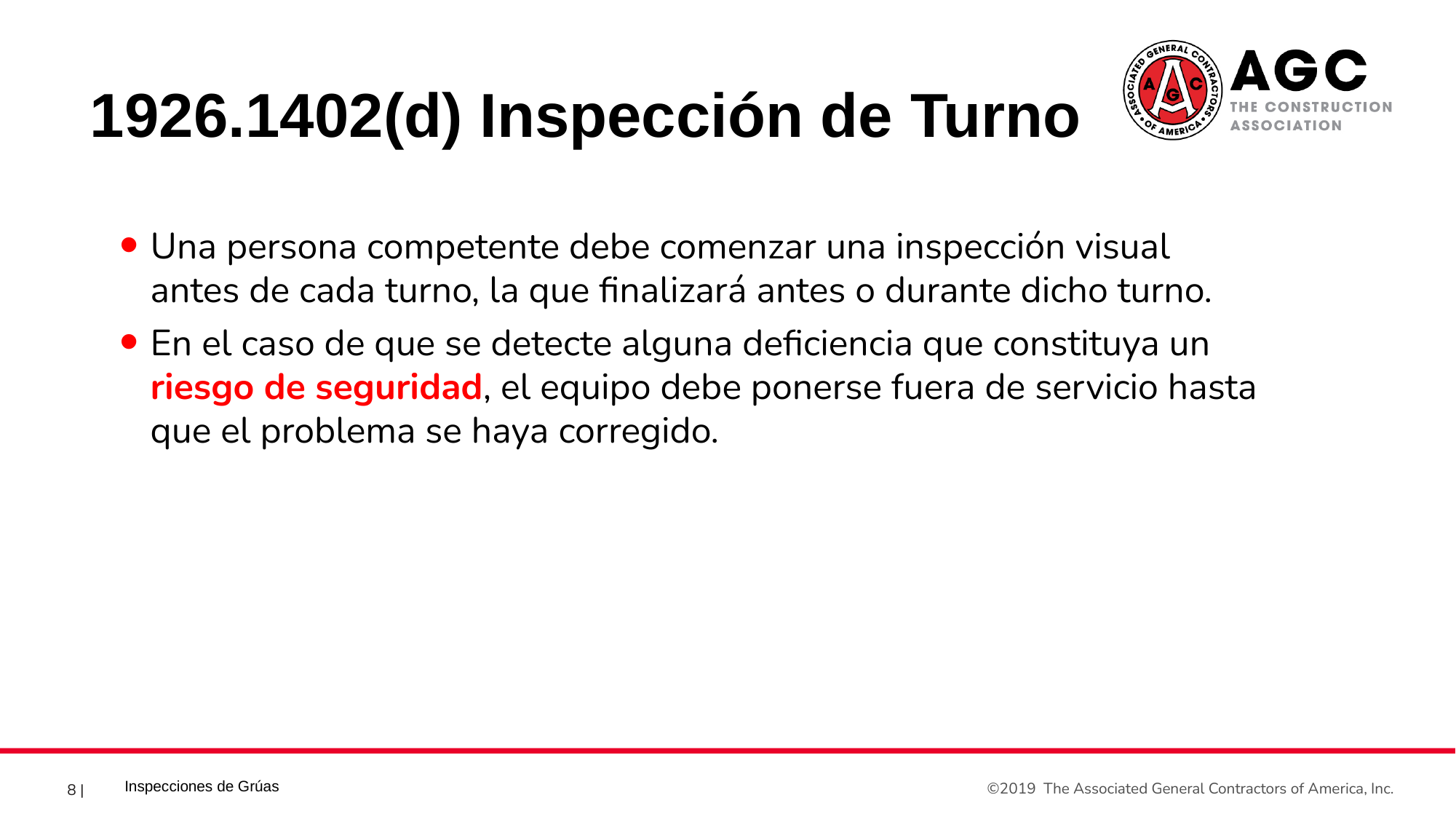

1926.1402(d) Inspección de Turno

Una persona competente debe comenzar una inspección visual antes de cada turno, la que finalizará antes o durante dicho turno.
En el caso de que se detecte alguna deficiencia que constituya un riesgo de seguridad, el equipo debe ponerse fuera de servicio hasta que el problema se haya corregido.
Inspecciones de Grúas